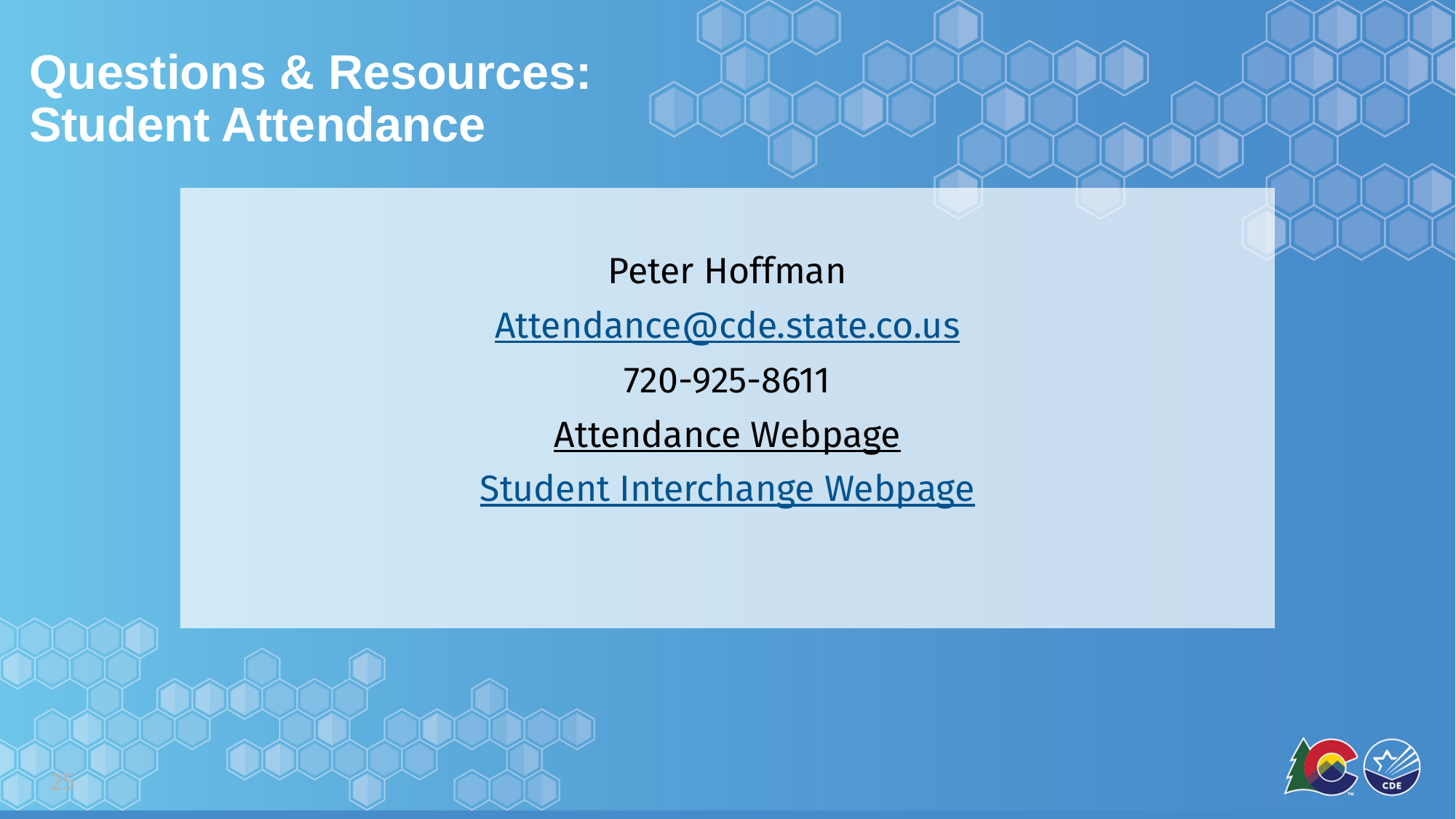

# Questions & Resources: Student Attendance
Peter Hoffman
Attendance@cde.state.co.us
720-925-8611
Attendance Webpage​
Student Interchange Webpage

25